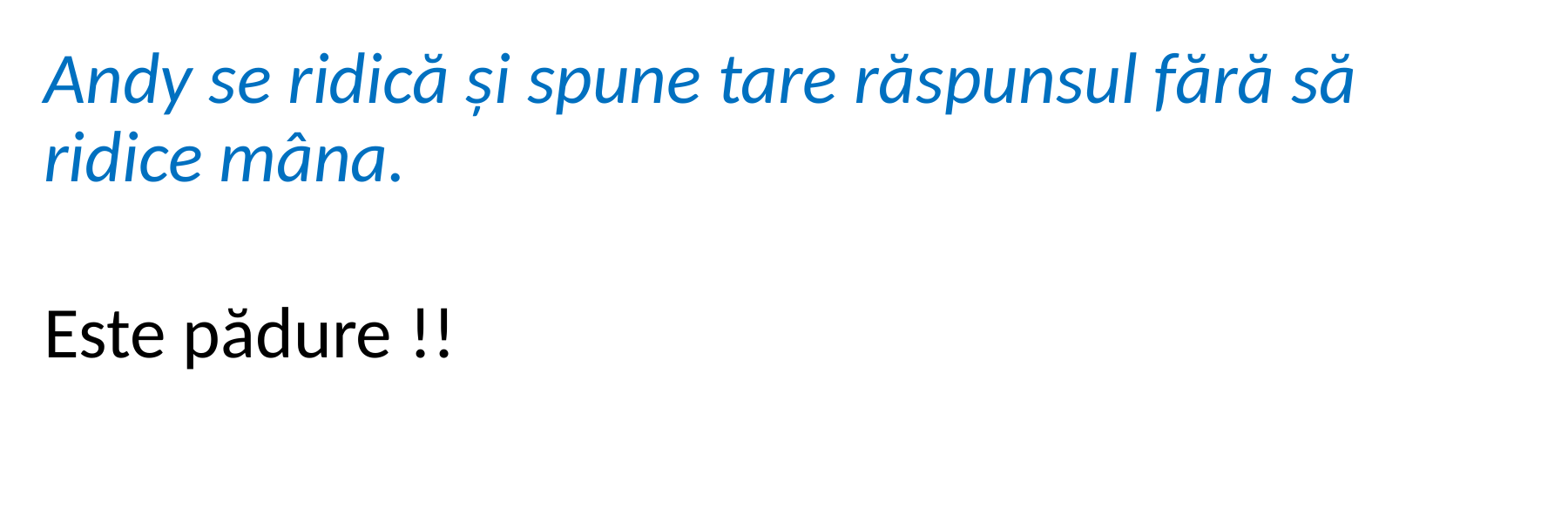

Andy se ridică și spune tare răspunsul fără să ridice mâna.

Este pădure !!